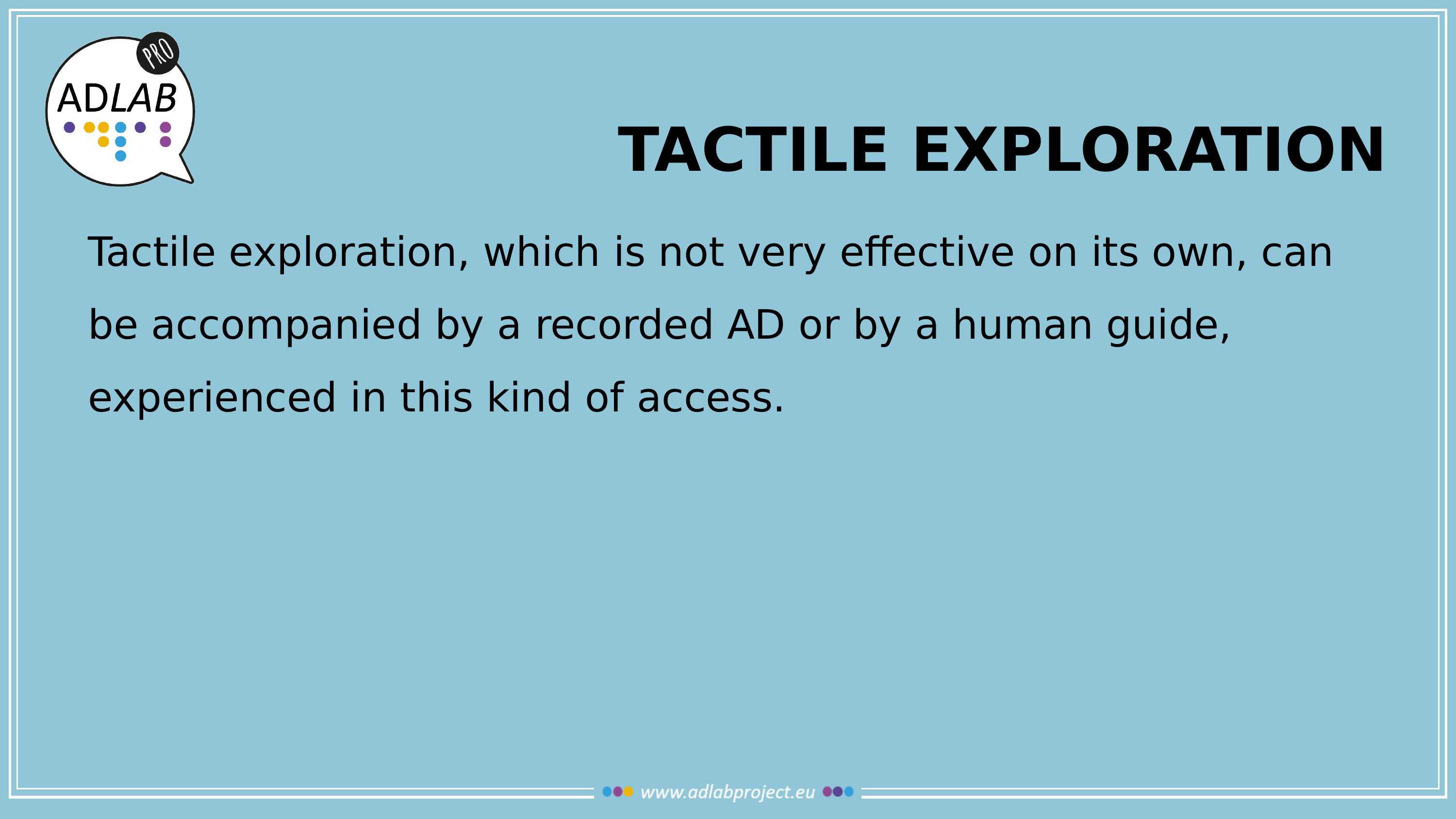

# tactile exploration
Tactile exploration, which is not very effective on its own, can be accompanied by a recorded AD or by a human guide, experienced in this kind of access.